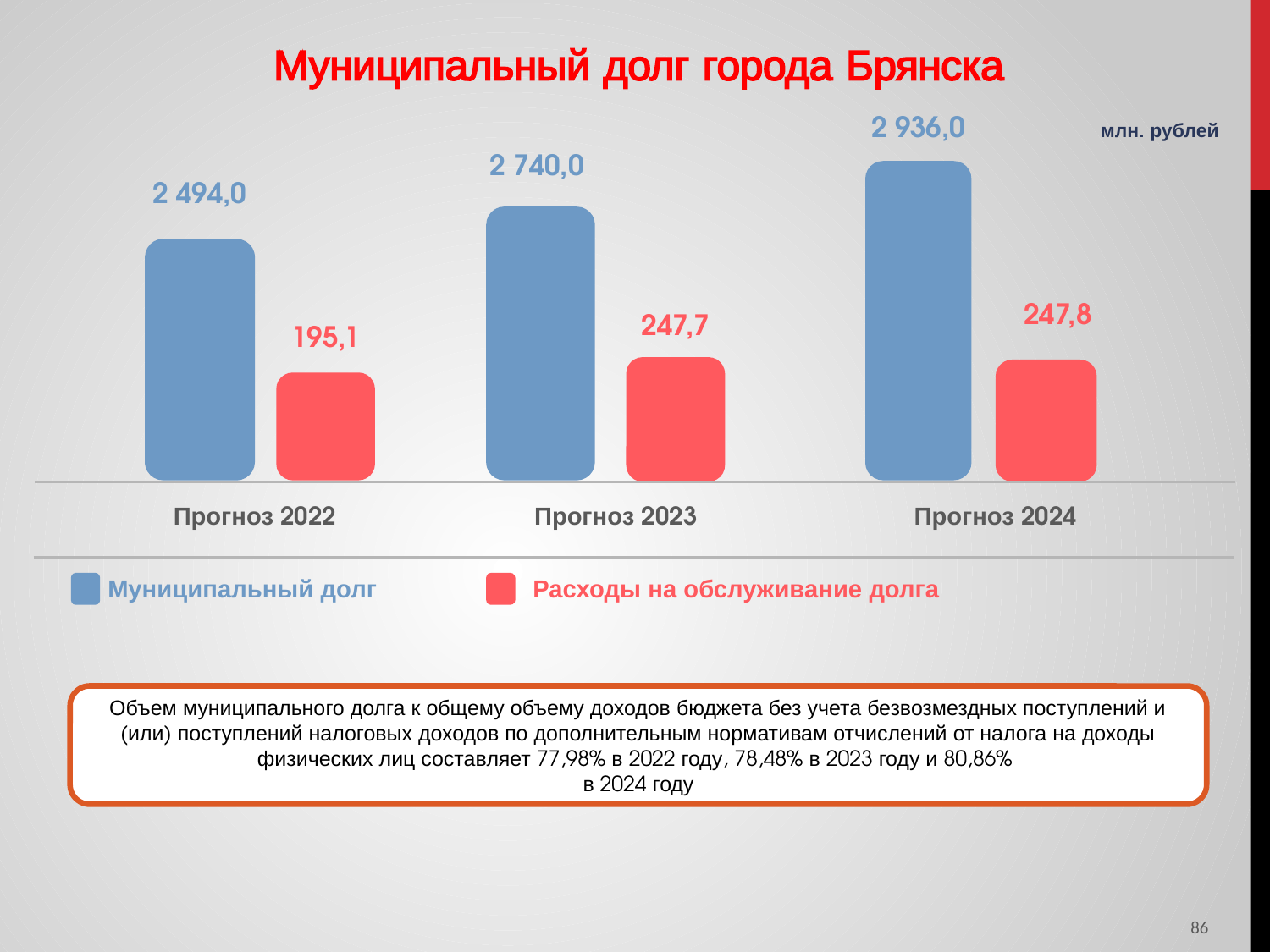

Муниципальный долг города Брянска

2 936,0

247,8

Прогноз 2024
2 740,0

247,7

Прогноз 2023
2 494,0

195,1

Прогноз 2022

      Муниципальный долг                       Расходы на обслуживание долга

млн. рублей
Объем муниципального долга к общему объему доходов бюджета без учета безвозмездных поступлений и (или) поступлений налоговых доходов по дополнительным нормативам отчислений от налога на доходы физических лиц составляет 77,98% в 2022 году, 78,48% в 2023 году и 80,86%
в 2024 году
86